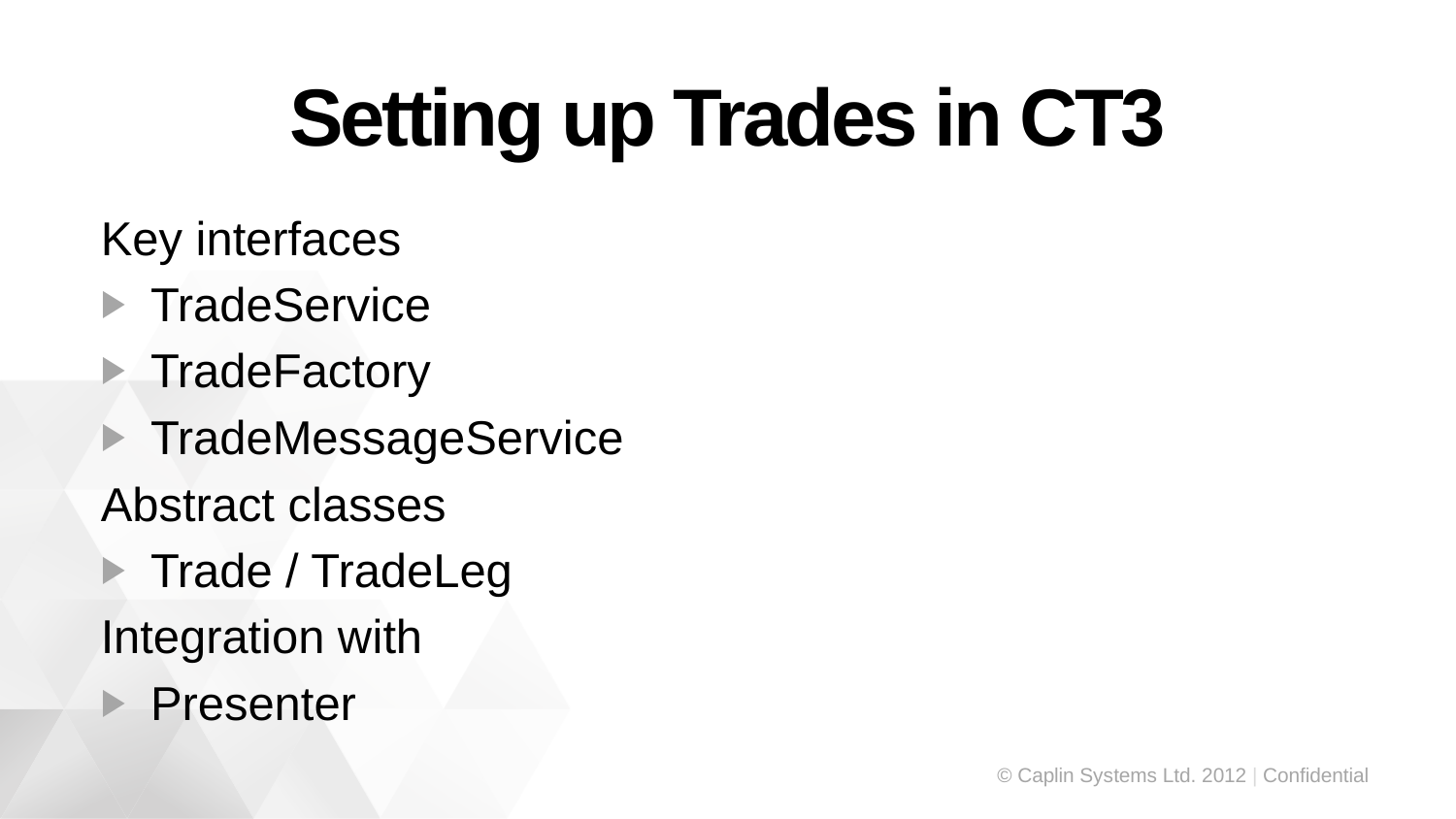

# Setting up Trades in CT3
Key interfaces
TradeService
TradeFactory
TradeMessageService
Abstract classes
Trade / TradeLeg
Integration with
Presenter